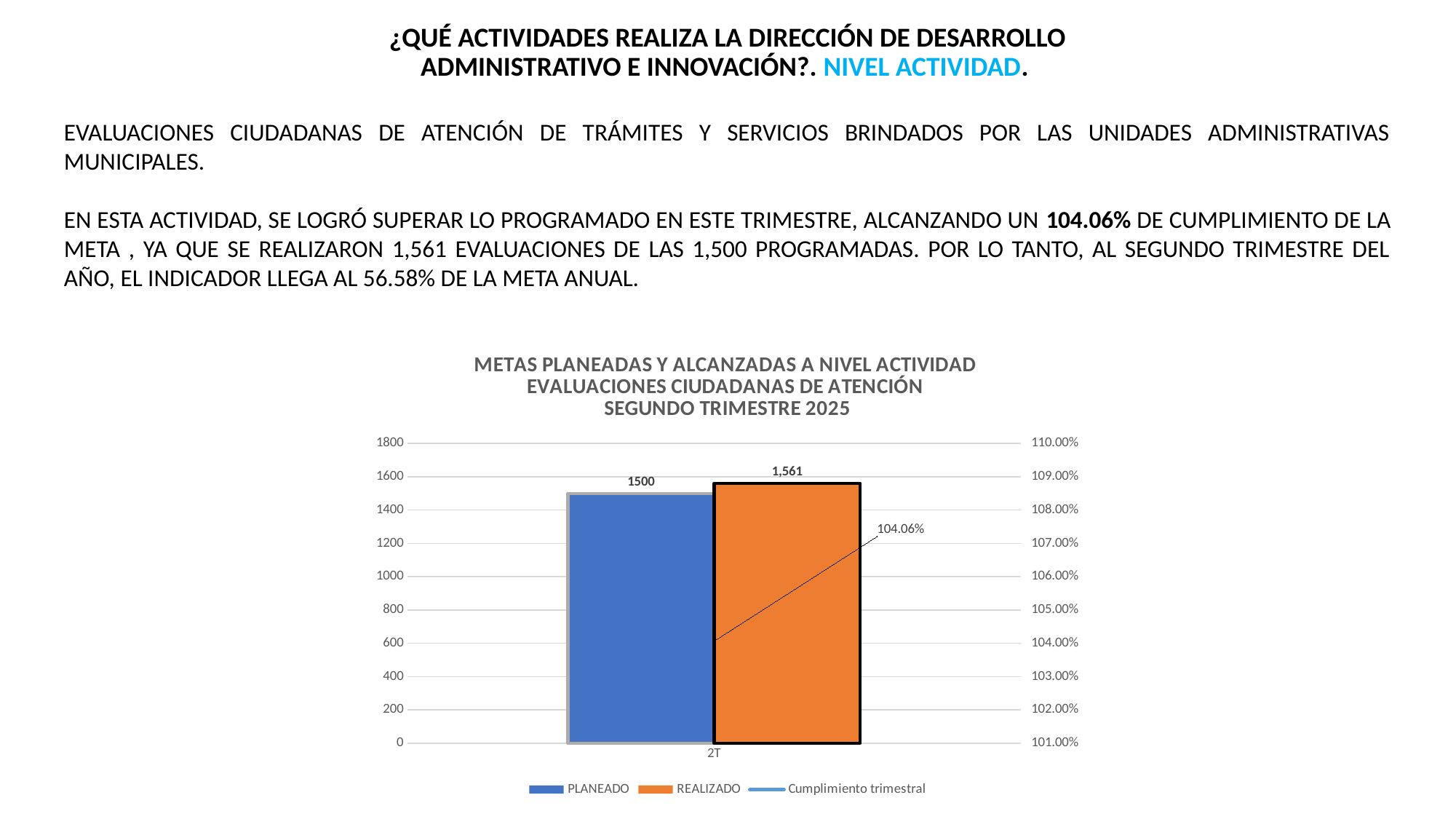

¿QUÉ ACTIVIDADES REALIZA LA DIRECCIÓN DE DESARROLLO ADMINISTRATIVO E INNOVACIÓN?. NIVEL ACTIVIDAD.
EVALUACIONES CIUDADANAS DE ATENCIÓN DE TRÁMITES Y SERVICIOS BRINDADOS POR LAS UNIDADES ADMINISTRATIVAS MUNICIPALES.

EN ESTA ACTIVIDAD, SE LOGRÓ SUPERAR LO PROGRAMADO EN ESTE TRIMESTRE, ALCANZANDO UN 104.06% DE CUMPLIMIENTO DE LA META , YA QUE SE REALIZARON 1,561 EVALUACIONES DE LAS 1,500 PROGRAMADAS. POR LO TANTO, AL SEGUNDO TRIMESTRE DEL AÑO, EL INDICADOR LLEGA AL 56.58% DE LA META ANUAL.

### Chart: METAS PLANEADAS Y ALCANZADAS A NIVEL ACTIVIDAD
EVALUACIONES CIUDADANAS DE ATENCIÓN
SEGUNDO TRIMESTRE 2025

| Category | PLANEADO | REALIZADO | Cumplimiento trimestral |
|---|---|---|---|
| 2T | 1500.0 | 1561.0 | 1.0406666666666666 |